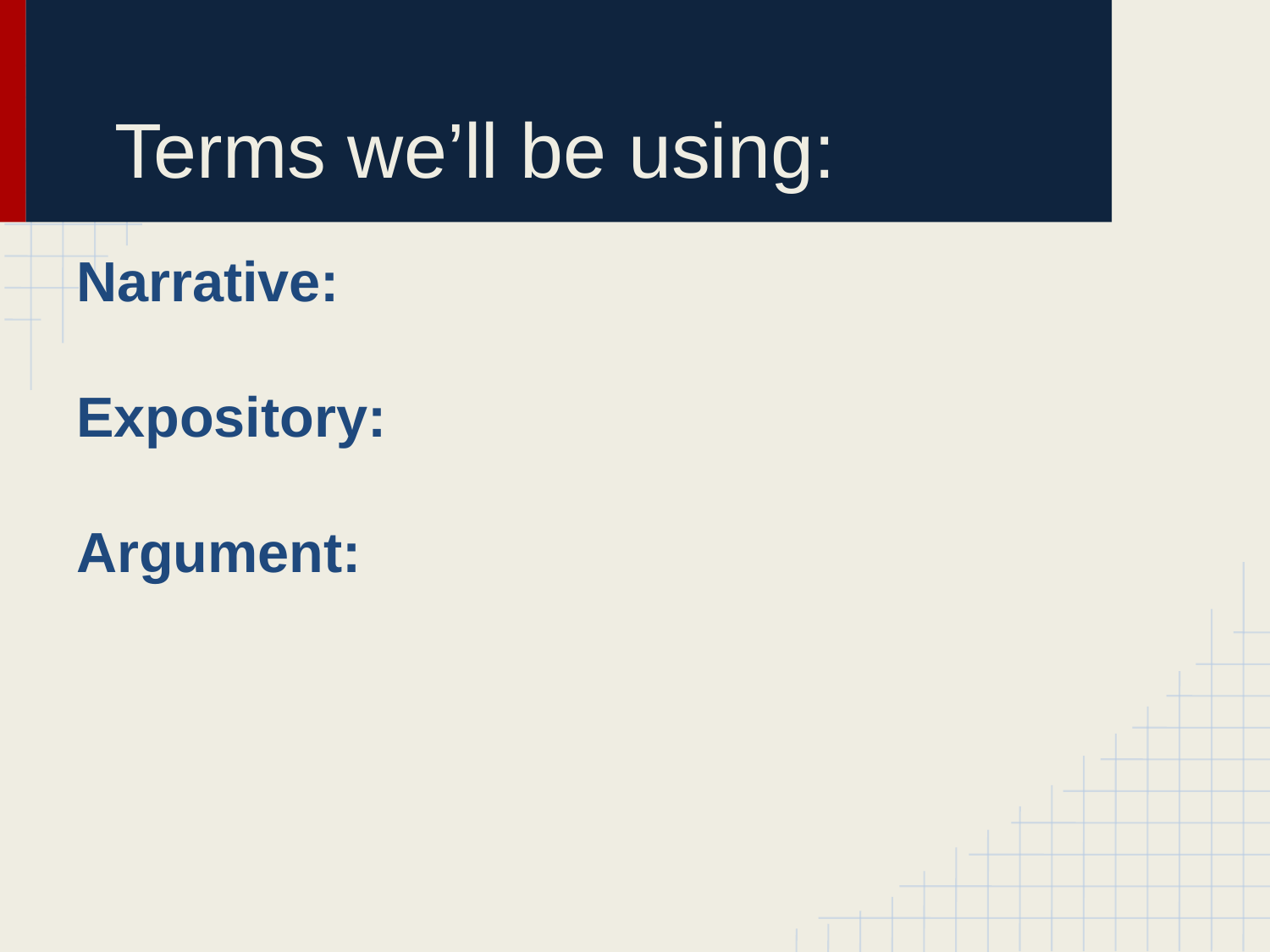

Terms we’ll be using:
Narrative:

Expository:

Argument: